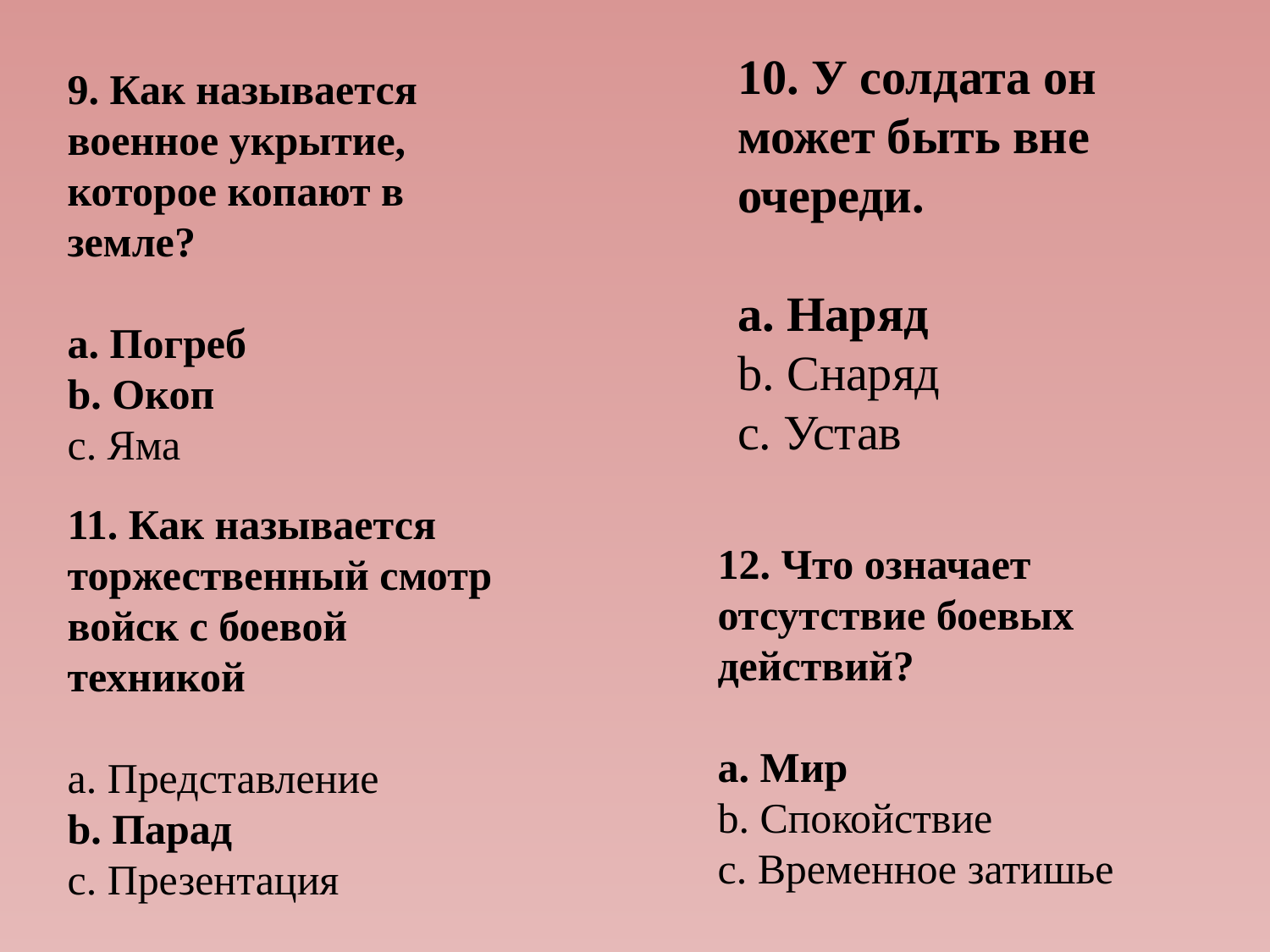

10. У солдата он может быть вне очереди.
a. Наряд
b. Снаряд
c. Устав
9. Как называется военное укрытие, которое копают в земле?
a. Погреб
b. Окоп
c. Яма
11. Как называется торжественный смотр войск с боевой техникой
a. Представление
b. Парад
c. Презентация
12. Что означает отсутствие боевых действий?
a. Мир
b. Спокойствие
c. Временное затишье